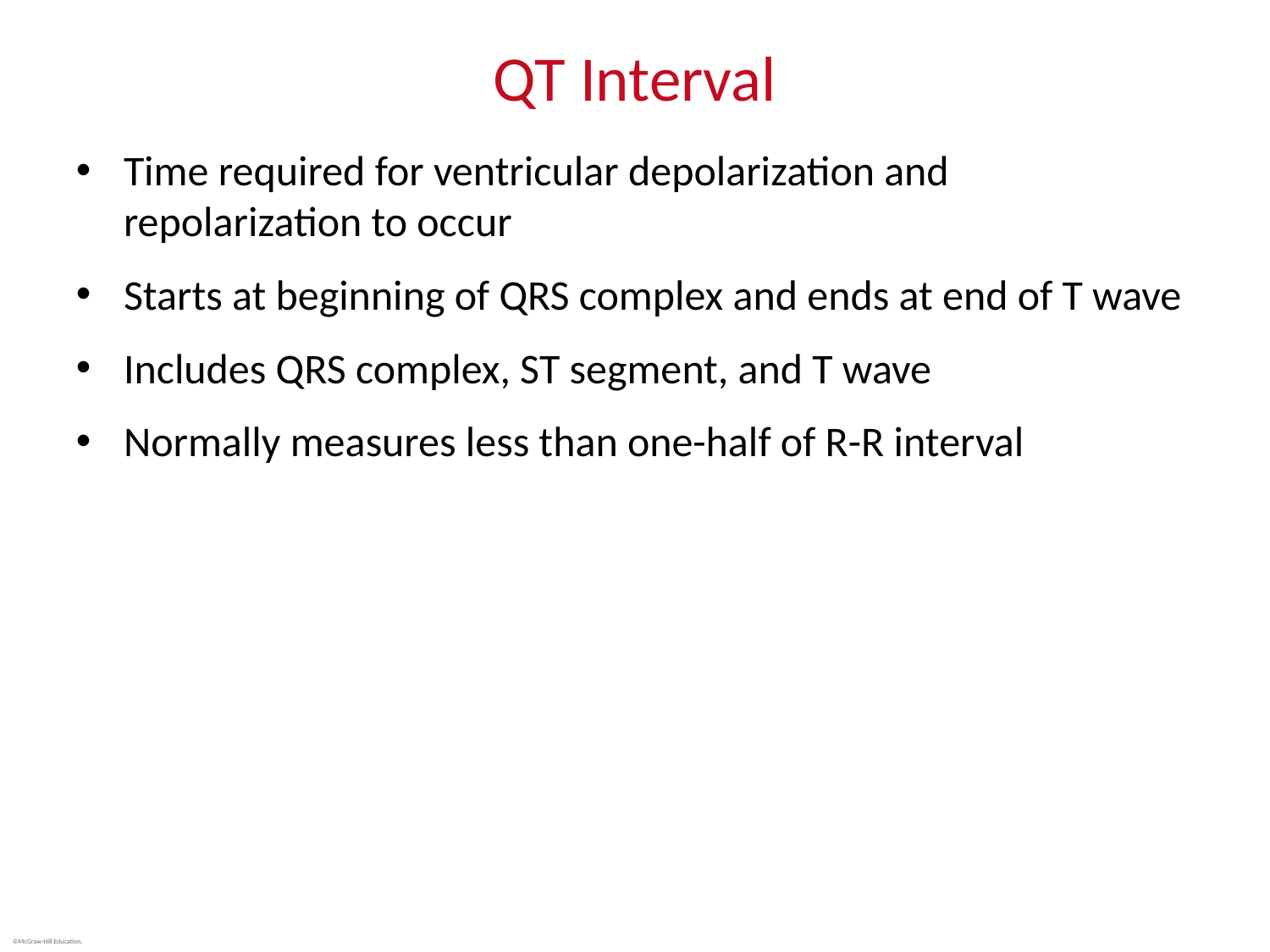

# QT Interval
Time required for ventricular depolarization and repolarization to occur
Starts at beginning of QRS complex and ends at end of T wave
Includes QRS complex, ST segment, and T wave
Normally measures less than one-half of R-R interval